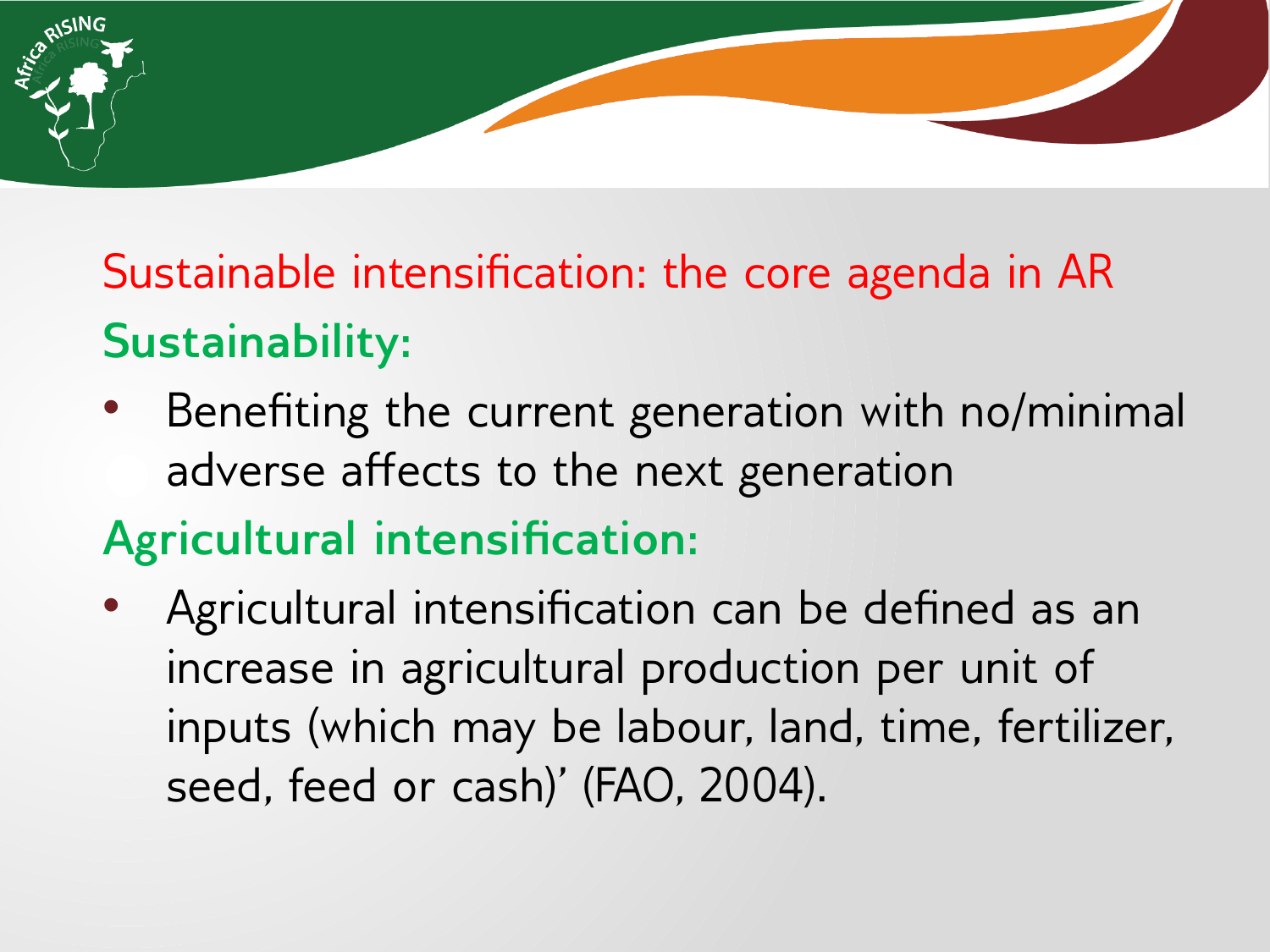

Sustainable intensification: the core agenda in AR
Sustainability:
Benefiting the current generation with no/minimal adverse affects to the next generation
Agricultural intensification:
Agricultural intensification can be defined as an increase in agricultural production per unit of inputs (which may be labour, land, time, fertilizer, seed, feed or cash)’ (FAO, 2004).